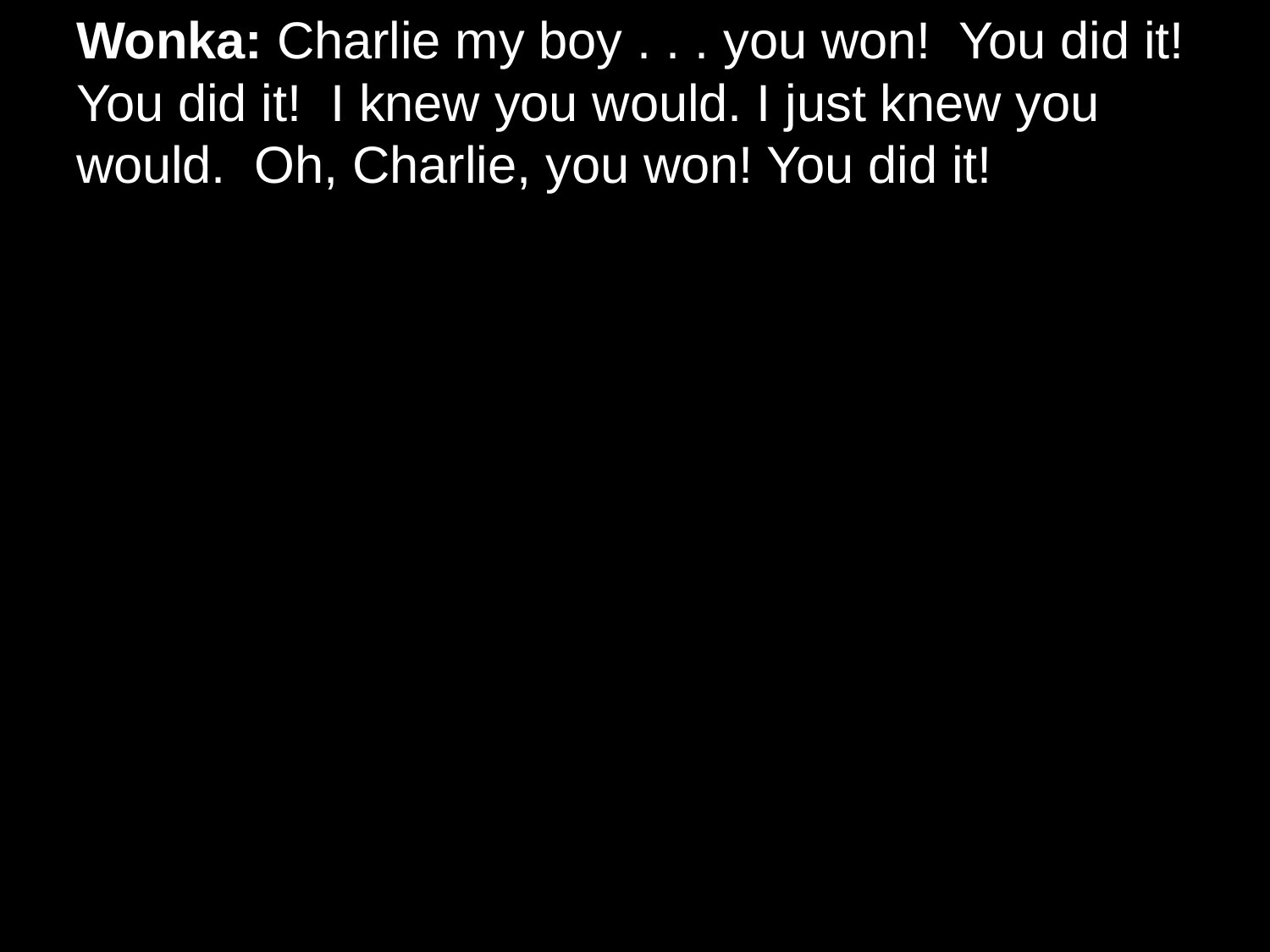

# Wonka: Charlie my boy . . . you won!  You did it! You did it!  I knew you would. I just knew you would.  Oh, Charlie, you won! You did it!